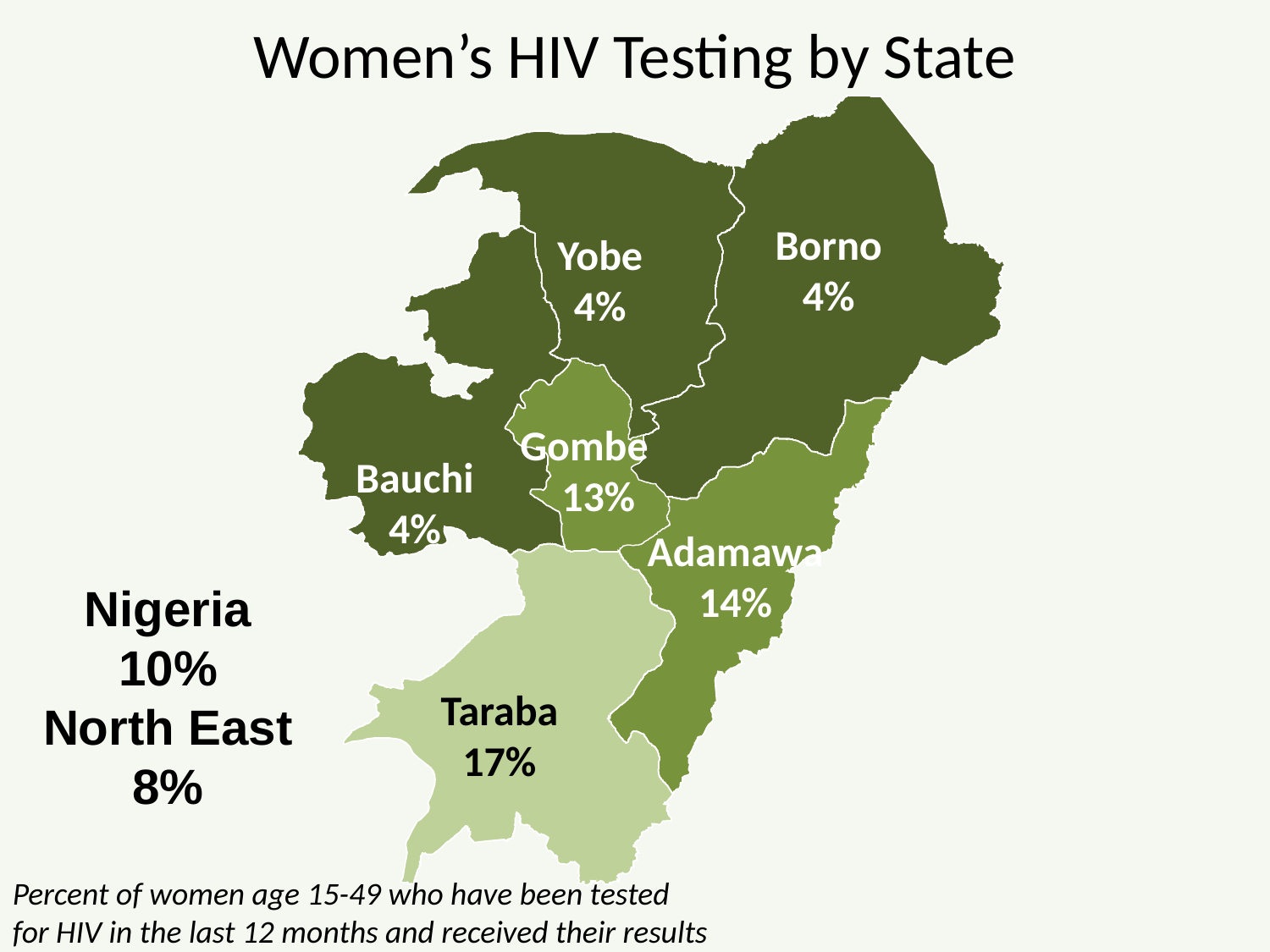

# Women’s HIV Testing by State

Borno
4%
Yobe
4%
Gombe
   13%
Bauchi
4%
Adamawa
14%
Nigeria
10%
North East
8%

Taraba
17%
Percent of women age 15-49 who have been tested
for HIV in the last 12 months and received their results